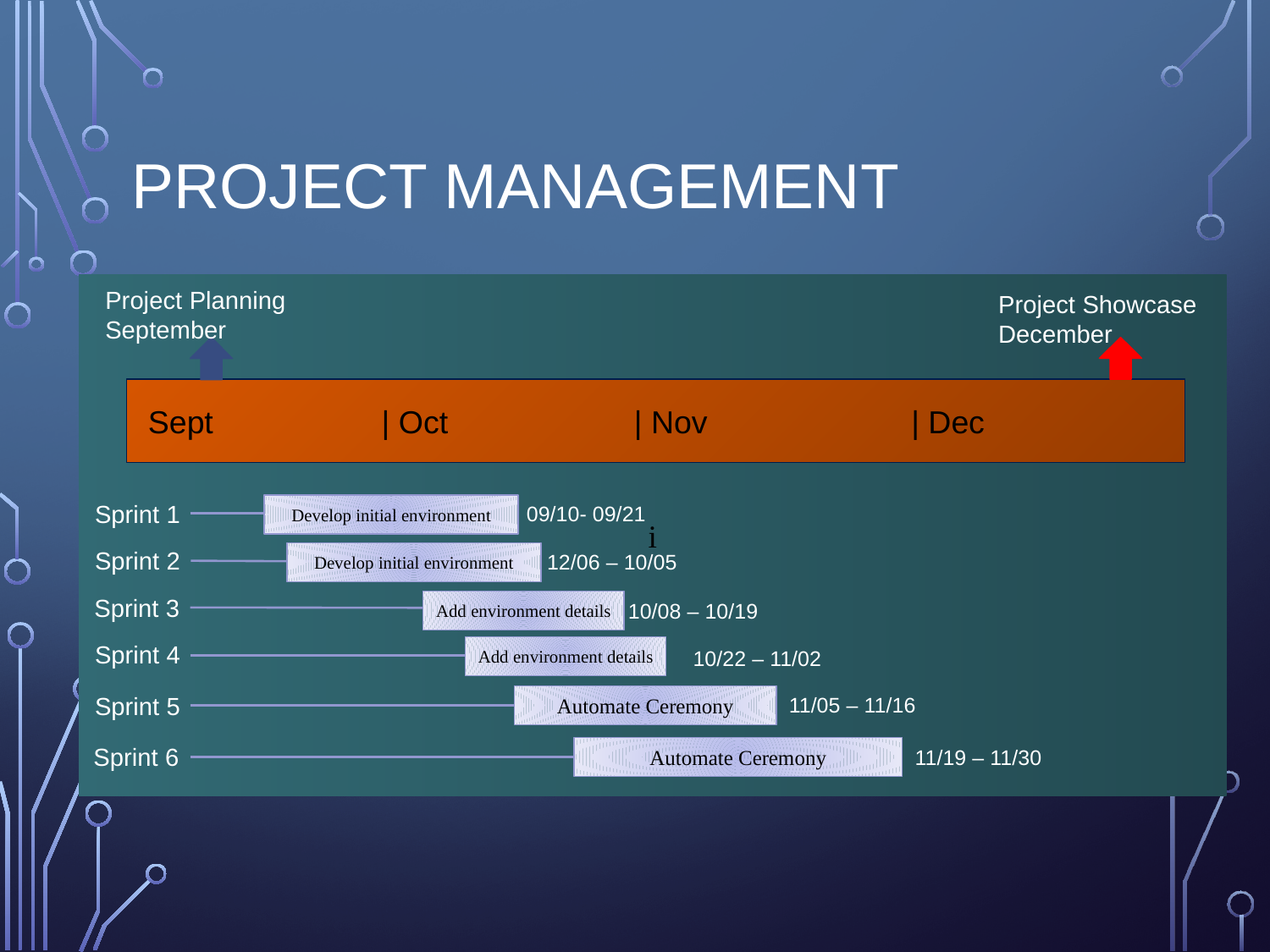

# Project Management
i
Project Planning September
Project Showcase
December

 Sept                   | Oct                     | Nov                       | Dec
Sprint 1
09/10- 09/21
Develop initial environment
Sprint 2
12/06 – 10/05
Develop initial environment
Sprint 3
Add environment details
10/08 – 10/19
Sprint 4
Add environment details
10/22 – 11/02
Sprint 5
Automate Ceremony
11/05 – 11/16
Sprint 6
Automate Ceremony
11/19 – 11/30